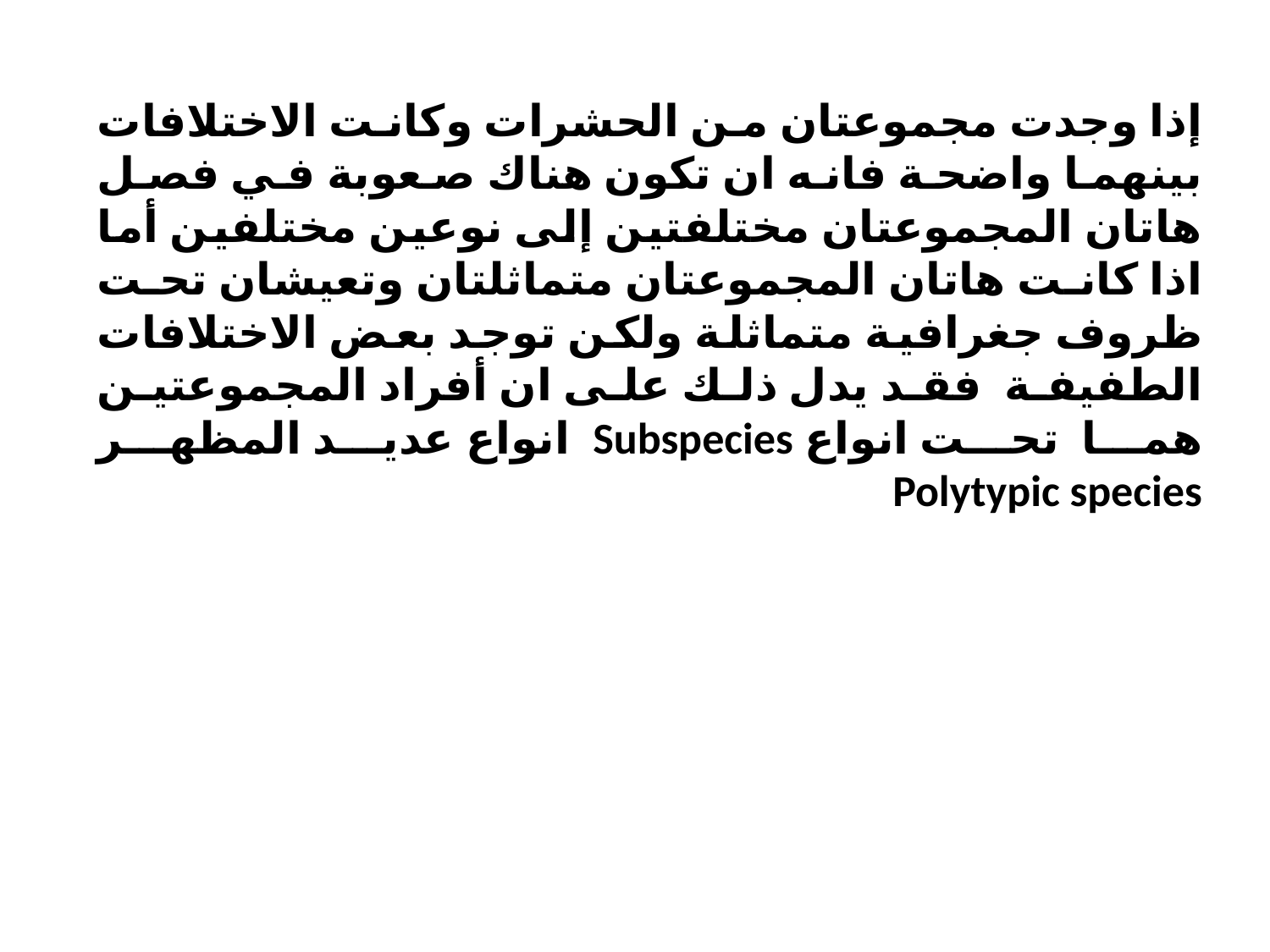

إذا وجدت مجموعتان من الحشرات وكانت الاختلافات بينهما واضحة فانه ان تكون هناك صعوبة في فصل هاتان المجموعتان مختلفتين إلى نوعين مختلفين أما اذا كانت هاتان المجموعتان متماثلتان وتعيشان تحت ظروف جغرافية متماثلة ولكن توجد بعض الاختلافات الطفيفة  فقد يدل ذلك على ان أفراد المجموعتين هما  تحت انواع Subspecies  انواع عديد المظهر Polytypic species